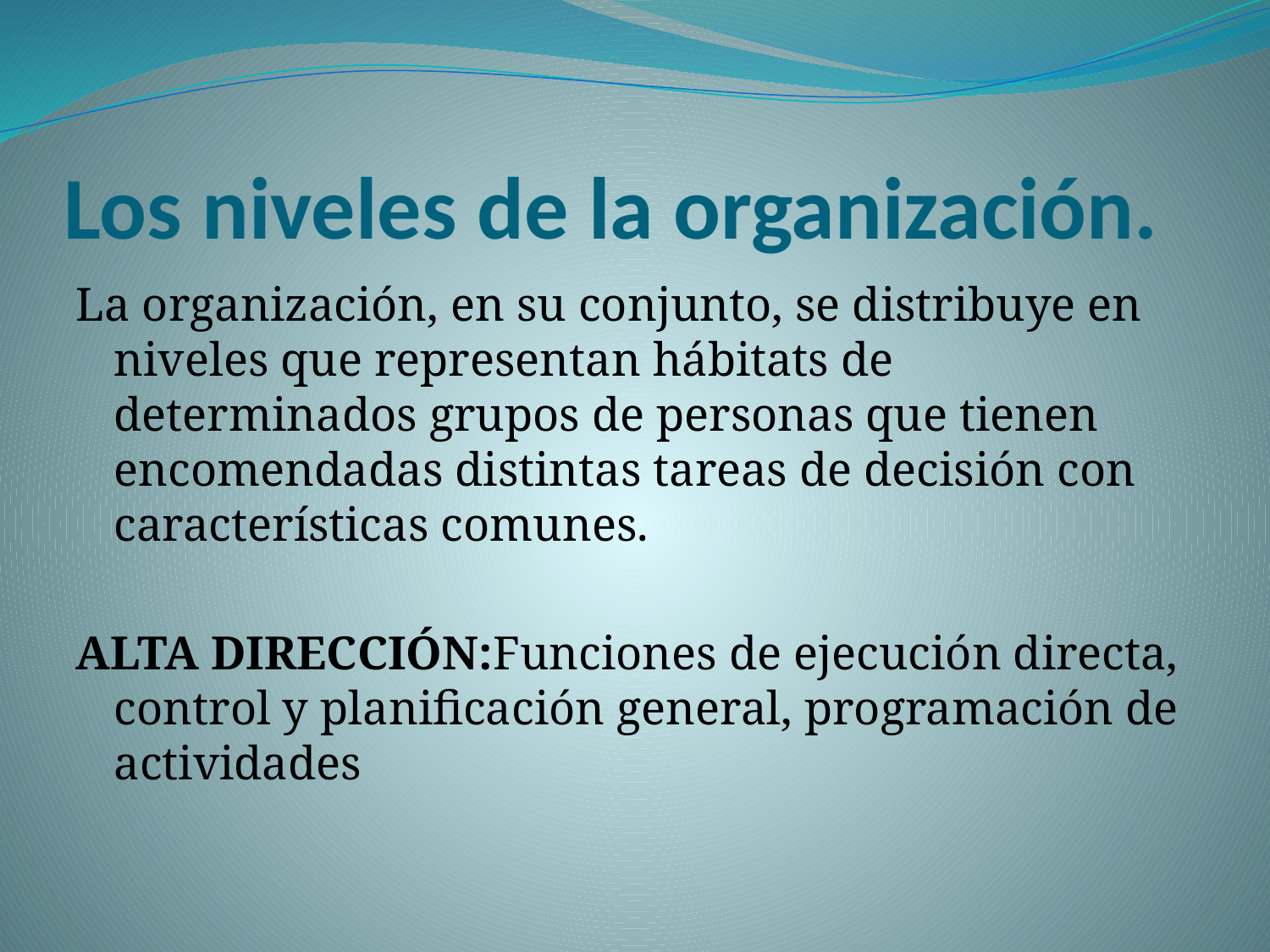

# Los niveles de la organización.
La organización, en su conjunto, se distribuye en niveles que representan hábitats de determinados grupos de personas que tienen encomendadas distintas tareas de decisión con características comunes.

ALTA DIRECCIÓN:Funciones de ejecución directa, control y planificación general, programación de actividades